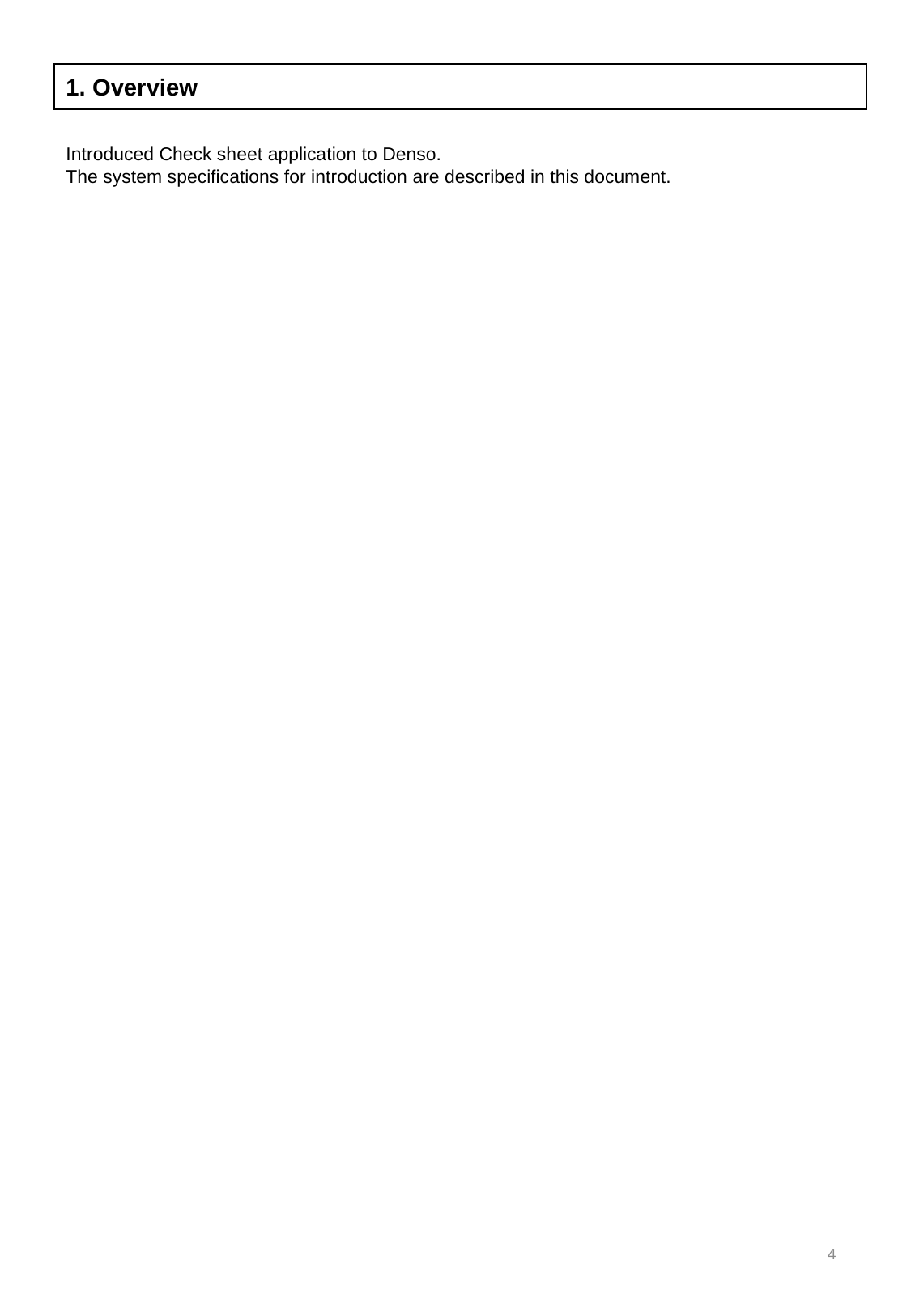

1. Overview
Introduced Check sheet application to Denso.
The system specifications for introduction are described in this document.
4